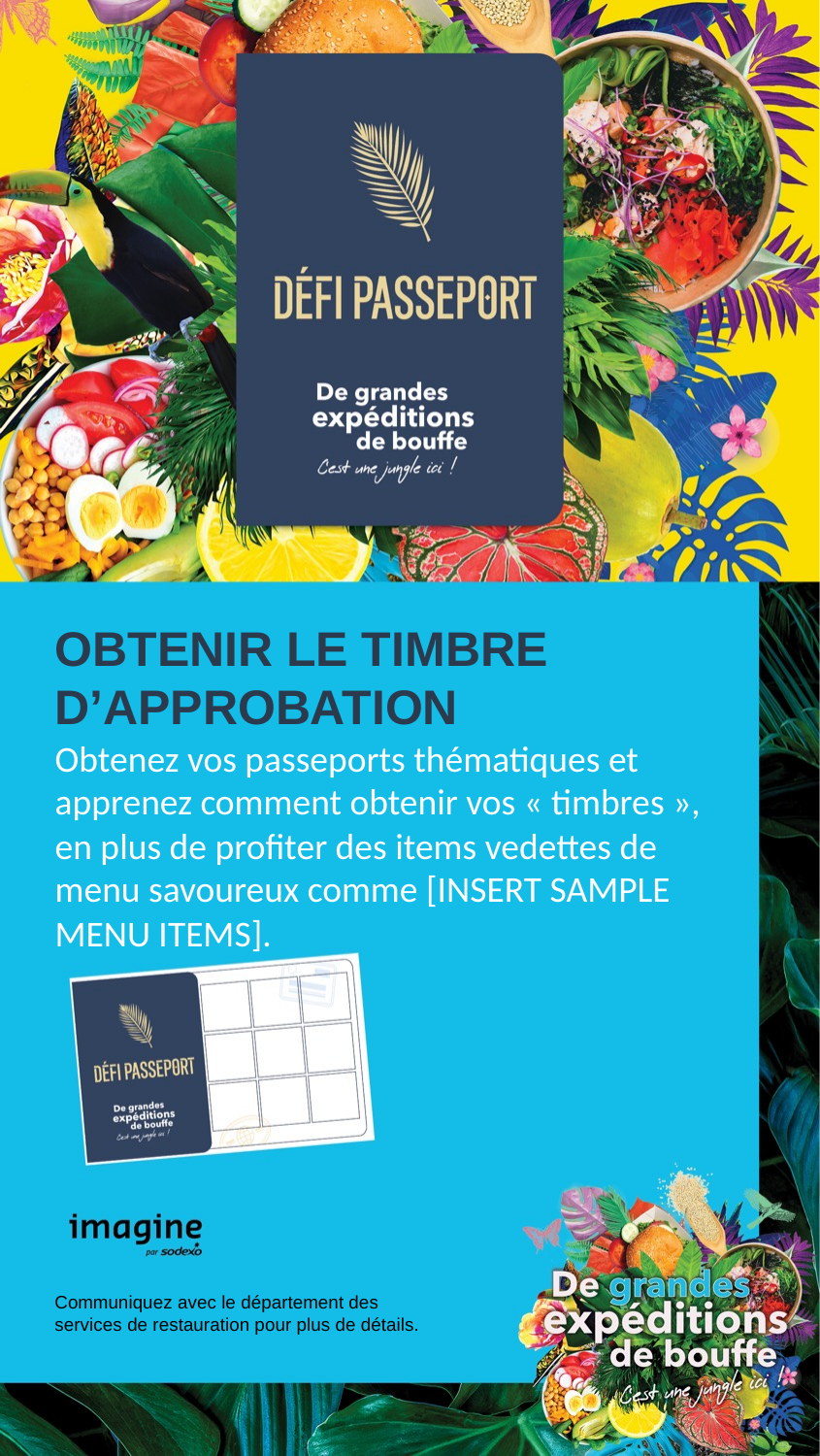

OBTENIR LE TIMBRE D’APPROBATION
Obtenez vos passeports thématiques et apprenez comment obtenir vos « timbres », en plus de profiter des items vedettes de menu savoureux comme [INSERT SAMPLE MENU ITEMS].

Communiquez avec le département des services de restauration pour plus de détails.